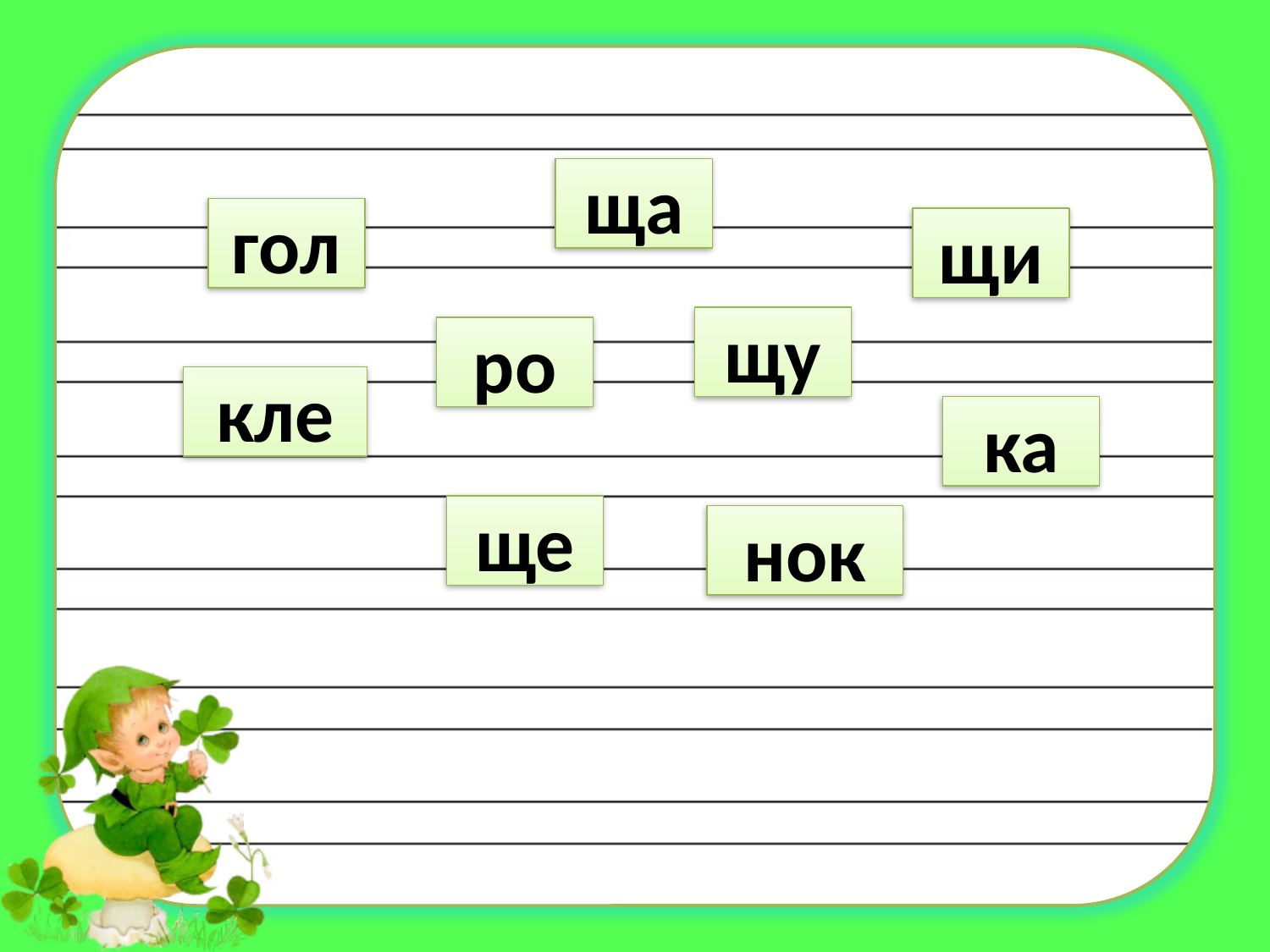

ща
гол
щи
щу
ро
кле
ка
ще
нок